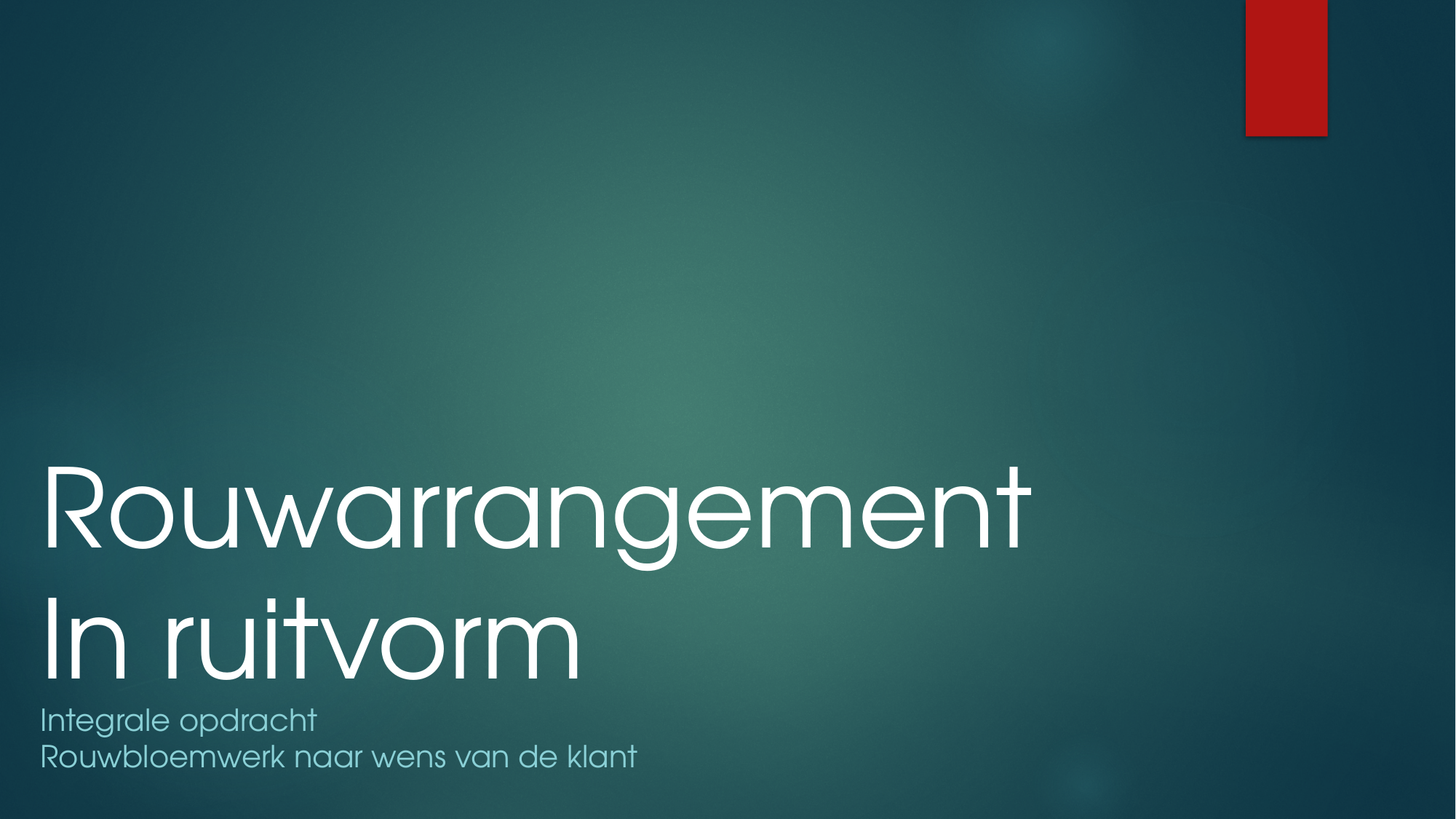

Rouwarrangement
In ruitvorm
Integrale opdracht
Rouwbloemwerk naar wens van de klant